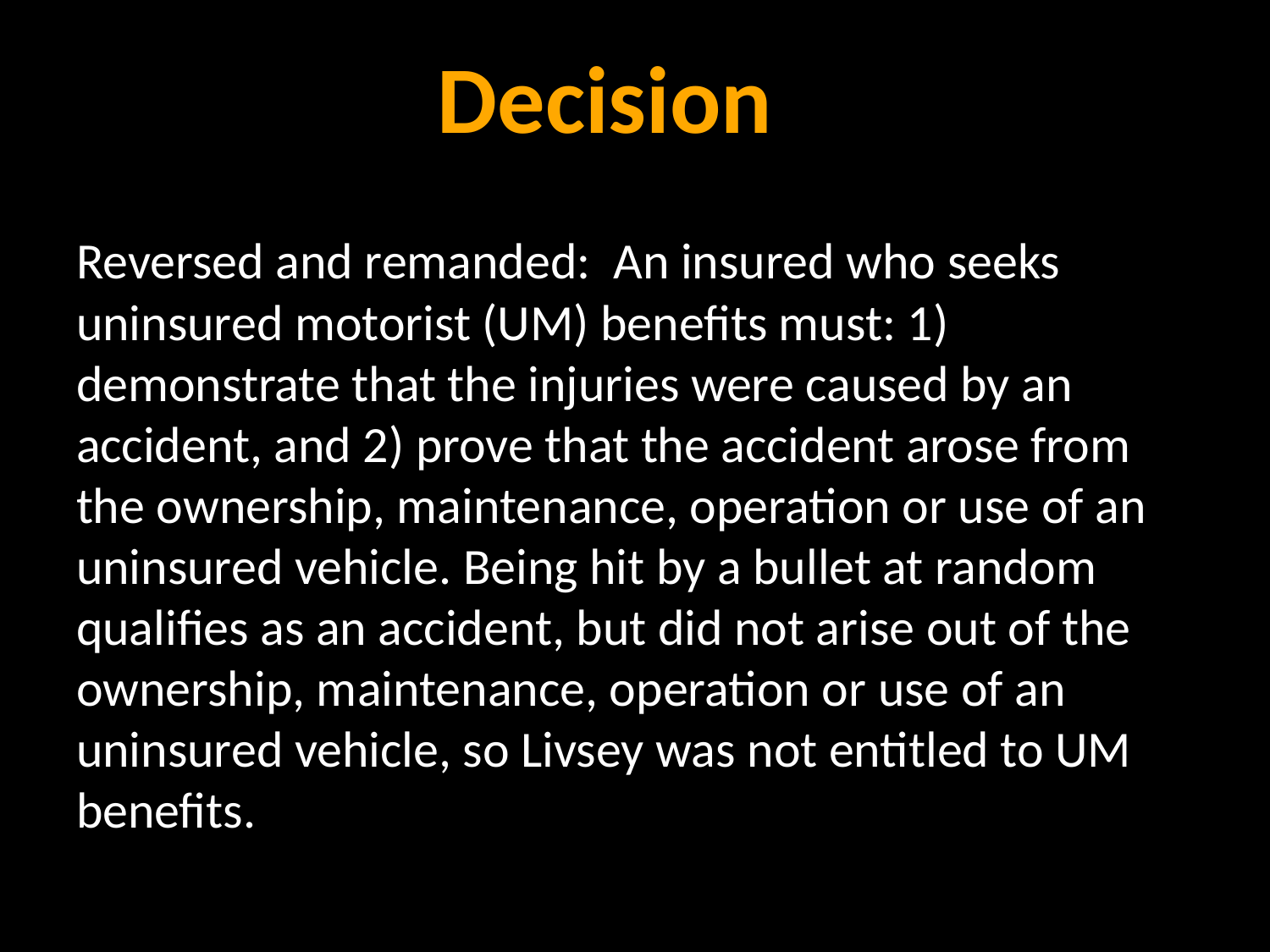

Decision
Reversed and remanded:  An insured who seeks uninsured motorist (UM) benefits must: 1) demonstrate that the injuries were caused by an accident, and 2) prove that the accident arose from the ownership, maintenance, operation or use of an uninsured vehicle. Being hit by a bullet at random qualifies as an accident, but did not arise out of the ownership, maintenance, operation or use of an uninsured vehicle, so Livsey was not entitled to UM benefits.